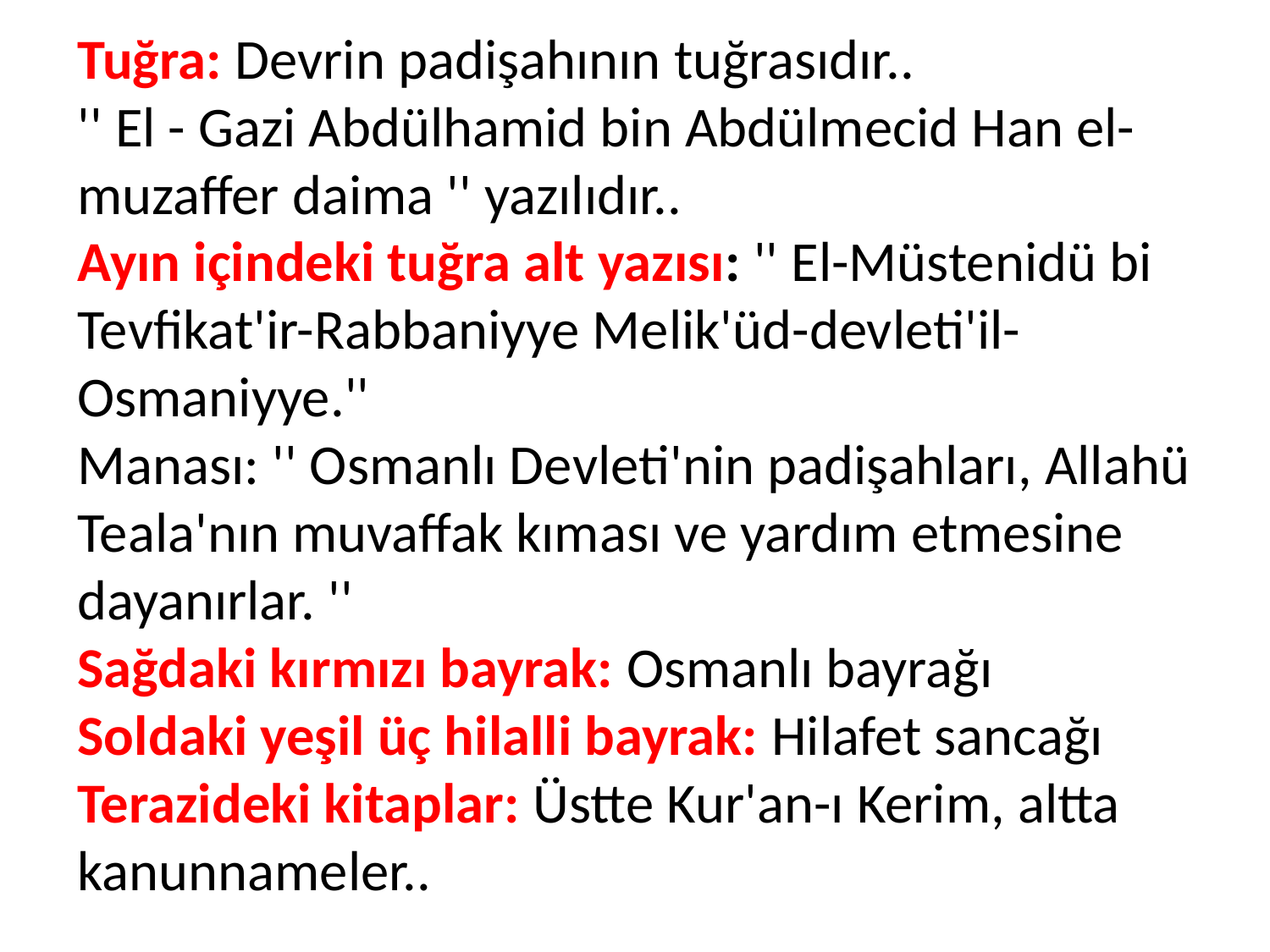

Tuğra: Devrin padişahının tuğrasıdır..
'' El - Gazi Abdülhamid bin Abdülmecid Han el-muzaffer daima '' yazılıdır..
Ayın içindeki tuğra alt yazısı: '' El-Müstenidü bi Tevfikat'ir-Rabbaniyye Melik'üd-devleti'il-Osmaniyye.''
Manası: '' Osmanlı Devleti'nin padişahları, Allahü Teala'nın muvaffak kıması ve yardım etmesine dayanırlar. ''
Sağdaki kırmızı bayrak: Osmanlı bayrağı
Soldaki yeşil üç hilalli bayrak: Hilafet sancağı
Terazideki kitaplar: Üstte Kur'an-ı Kerim, altta kanunnameler..